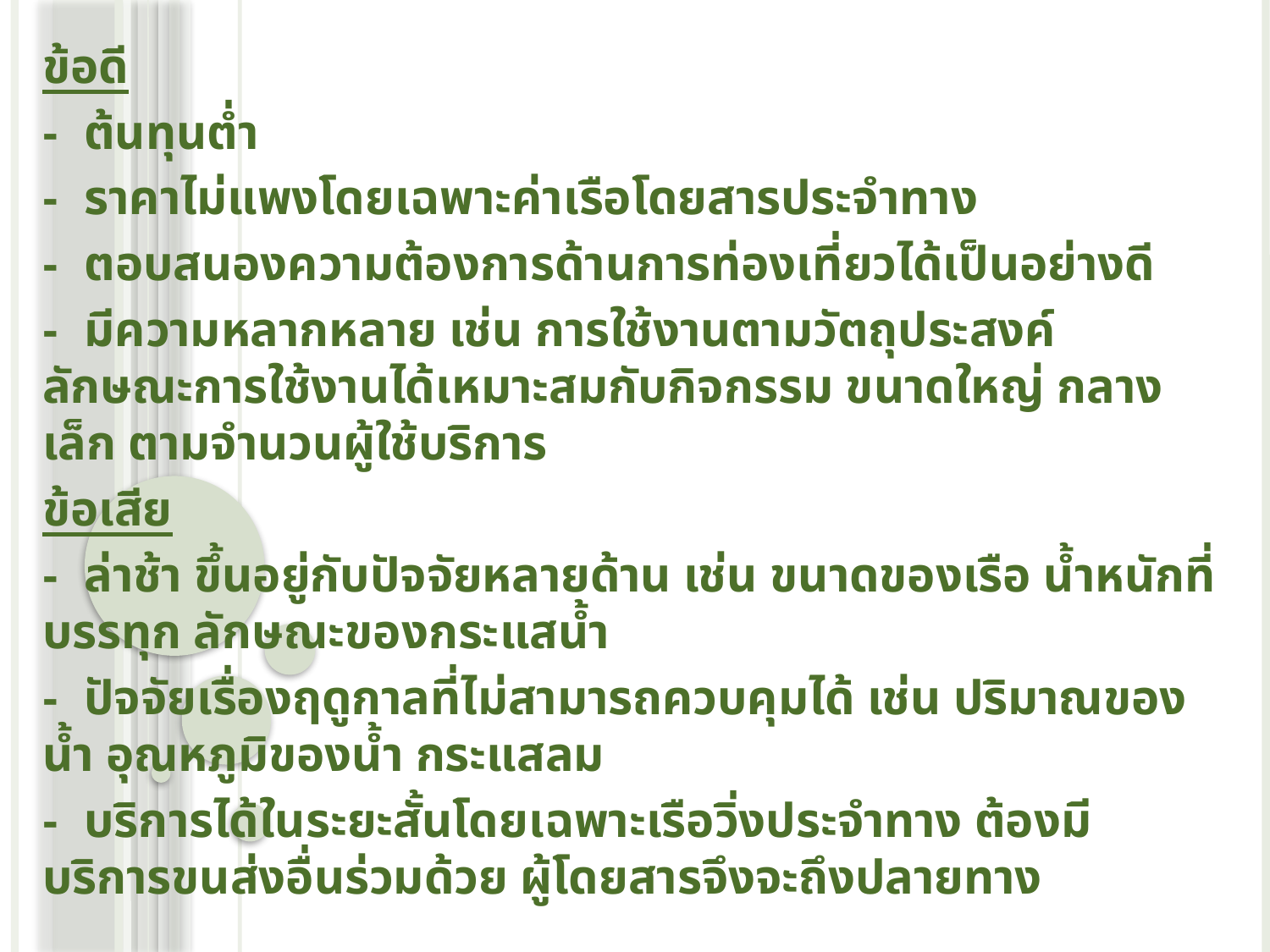

ข้อดี
-  ต้นทุนต่ำ
-  ราคาไม่แพงโดยเฉพาะค่าเรือโดยสารประจำทาง
-  ตอบสนองความต้องการด้านการท่องเที่ยวได้เป็นอย่างดี
-  มีความหลากหลาย เช่น การใช้งานตามวัตถุประสงค์ ลักษณะการใช้งานได้เหมาะสมกับกิจกรรม ขนาดใหญ่ กลาง เล็ก ตามจำนวนผู้ใช้บริการ
ข้อเสีย
-  ล่าช้า ขึ้นอยู่กับปัจจัยหลายด้าน เช่น ขนาดของเรือ น้ำหนักที่บรรทุก ลักษณะของกระแสน้ำ
-  ปัจจัยเรื่องฤดูกาลที่ไม่สามารถควบคุมได้ เช่น ปริมาณของน้ำ อุณหภูมิของน้ำ กระแสลม
-  บริการได้ในระยะสั้นโดยเฉพาะเรือวิ่งประจำทาง ต้องมีบริการขนส่งอื่นร่วมด้วย ผู้โดยสารจึงจะถึงปลายทาง